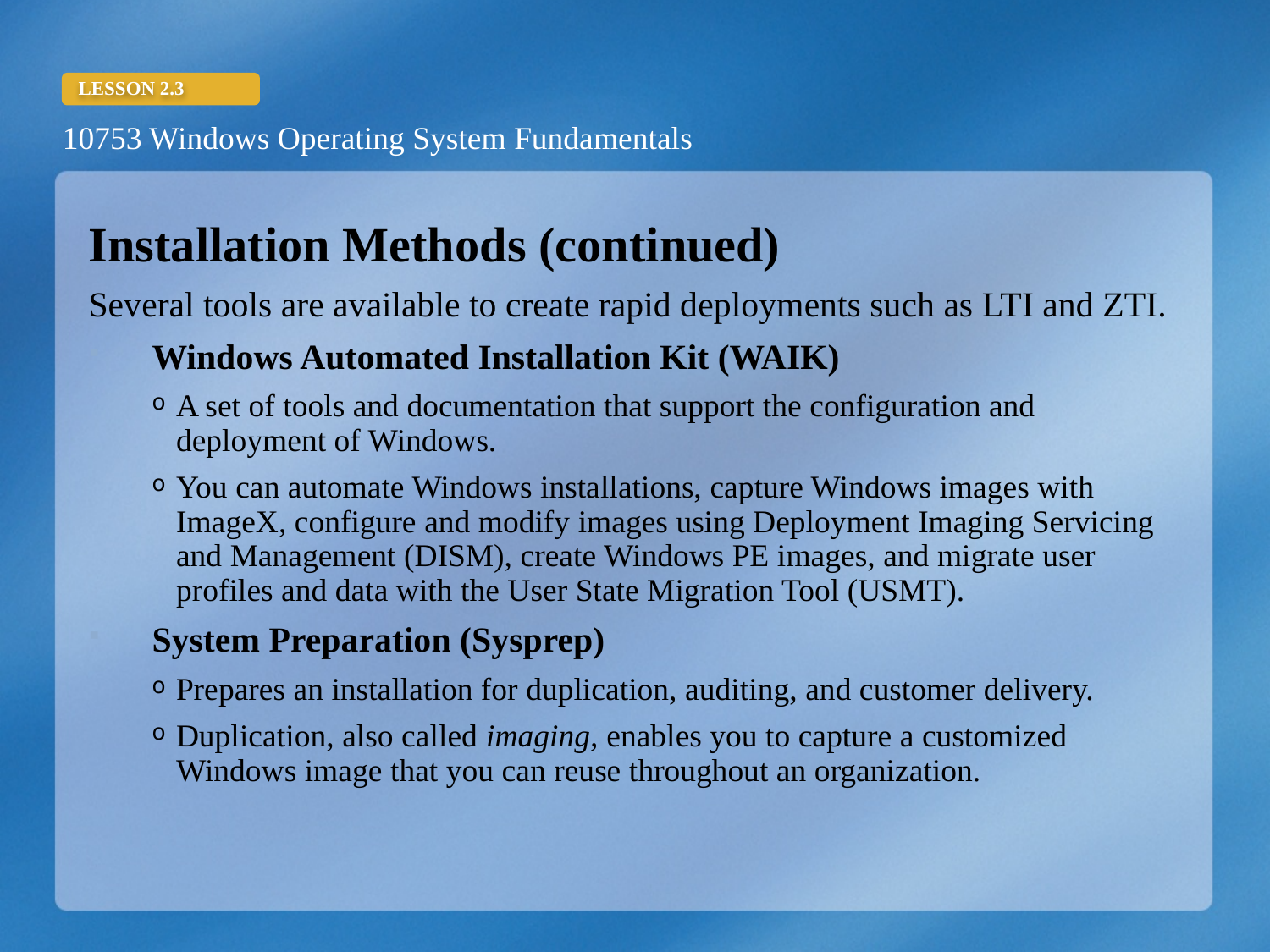

Installation Methods (continued)
Several tools are available to create rapid deployments such as LTI and ZTI.
Windows Automated Installation Kit (WAIK)
A set of tools and documentation that support the configuration and deployment of Windows.
You can automate Windows installations, capture Windows images with ImageX, configure and modify images using Deployment Imaging Servicing and Management (DISM), create Windows PE images, and migrate user profiles and data with the User State Migration Tool (USMT).
System Preparation (Sysprep)
Prepares an installation for duplication, auditing, and customer delivery.
Duplication, also called imaging, enables you to capture a customized Windows image that you can reuse throughout an organization.